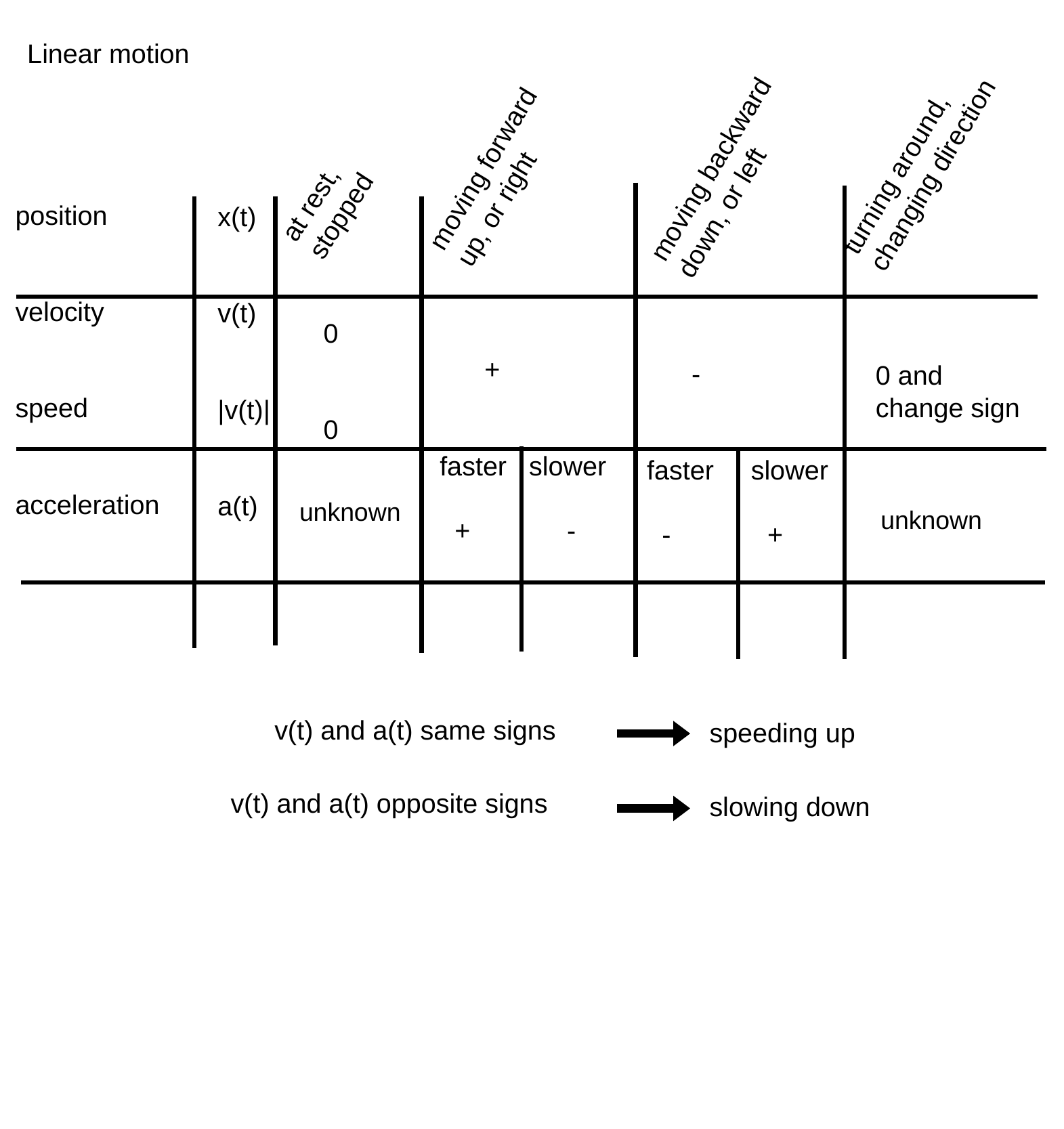

Linear motion
turning around,
changing direction
moving backward
down, or left
moving forward
up, or right
at rest,
stopped
position

velocity

speed

acceleration
x(t)

v(t)

|v(t)|

a(t)
0

0
      +

faster   slower

  +             -
      -

faster     slower

  -             +
0 and
change sign

v(t) and a(t) same signs
speeding up
v(t) and a(t) opposite signs
slowing down
unknown
unknown